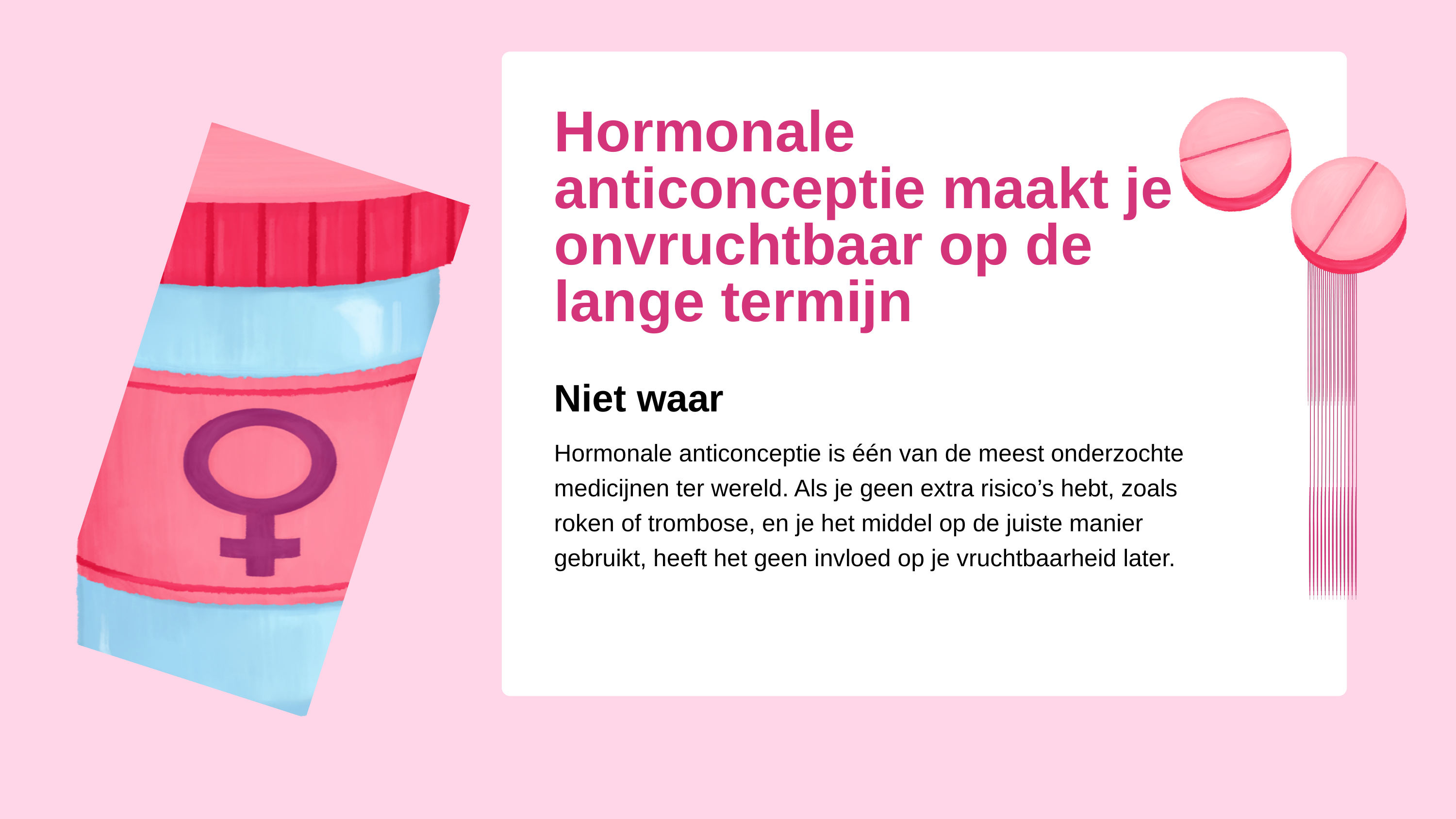

Hormonale anticonceptie maakt je onvruchtbaar op de lange termijn

Niet waar

Hormonale anticonceptie is één van de meest onderzochte medicijnen ter wereld. Als je geen extra risico’s hebt, zoals roken of trombose, en je het middel op de juiste manier gebruikt, heeft het geen invloed op je vruchtbaarheid later.